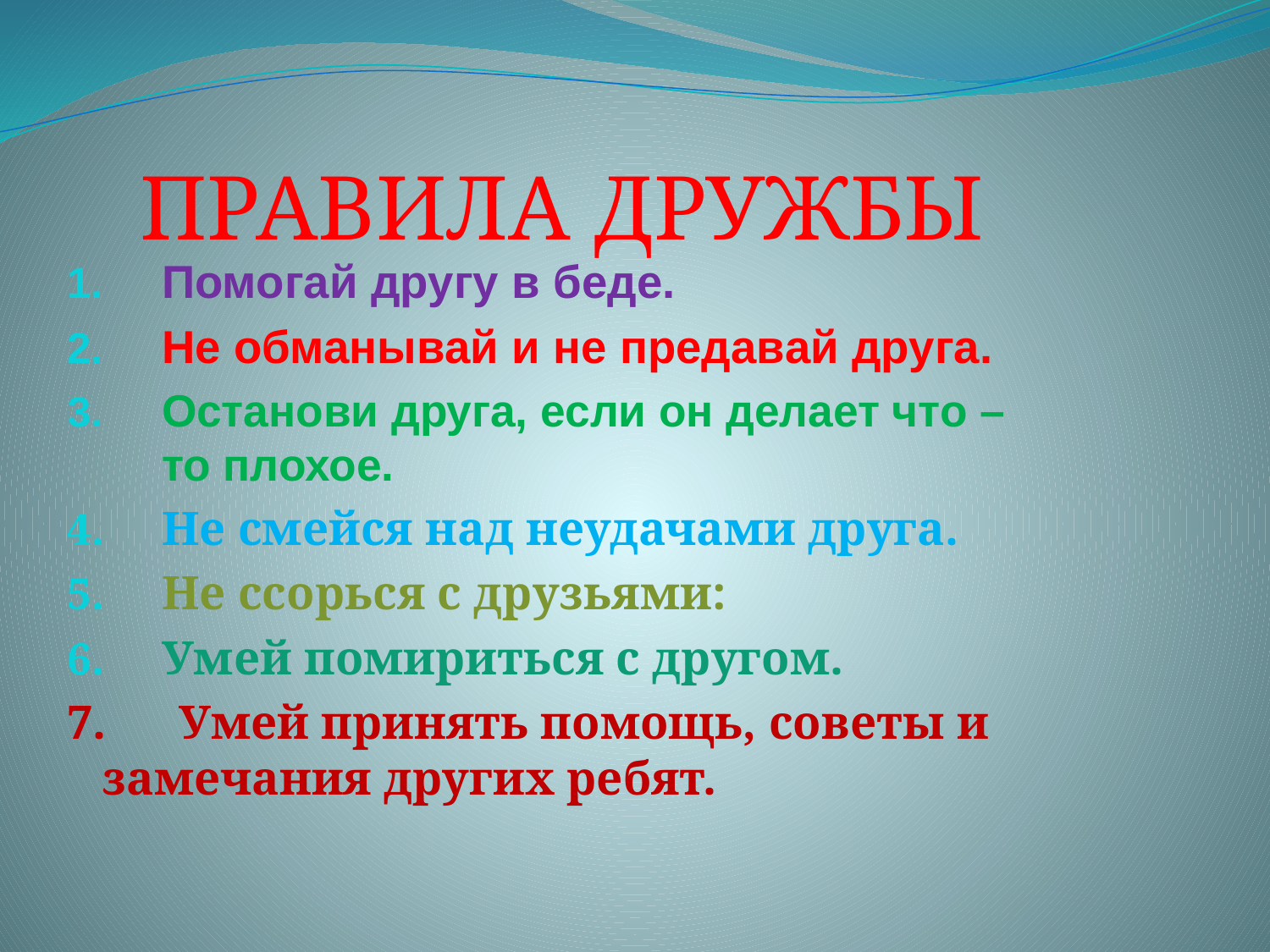

# ПРАВИЛА ДРУЖБЫ
Помогай другу в беде.
Не обманывай и не предавай друга.
Останови друга, если он делает что – то плохое.
Не смейся над неудачами друга.
Не ссорься с друзьями:
Умей помириться с другом.
7.      Умей принять помощь, советы и  замечания других ребят.